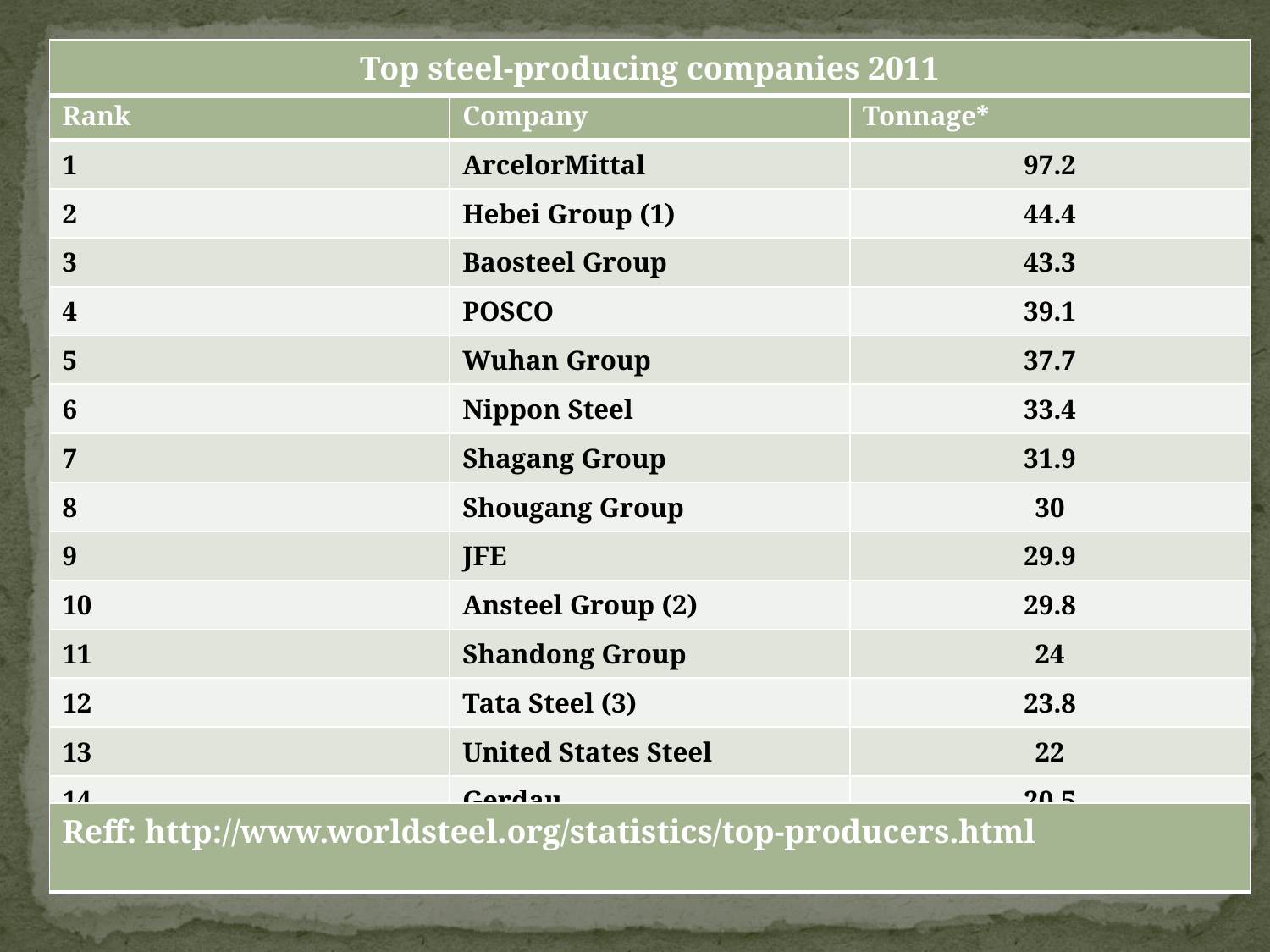

| Top steel-producing companies 2011 |
| --- |
| Rank | Company | Tonnage\* |
| --- | --- | --- |
| 1 | ArcelorMittal | 97.2 |
| 2 | Hebei Group (1) | 44.4 |
| 3 | Baosteel Group | 43.3 |
| 4 | POSCO | 39.1 |
| 5 | Wuhan Group | 37.7 |
| 6 | Nippon Steel | 33.4 |
| 7 | Shagang Group | 31.9 |
| 8 | Shougang Group | 30 |
| 9 | JFE | 29.9 |
| 10 | Ansteel Group (2) | 29.8 |
| 11 | Shandong Group | 24 |
| 12 | Tata Steel (3) | 23.8 |
| 13 | United States Steel | 22 |
| 14 | Gerdau | 20.5 |
| 15 | Nucor (4) | 19.9 |
| Reff: http://www.worldsteel.org/statistics/top-producers.html |
| --- |